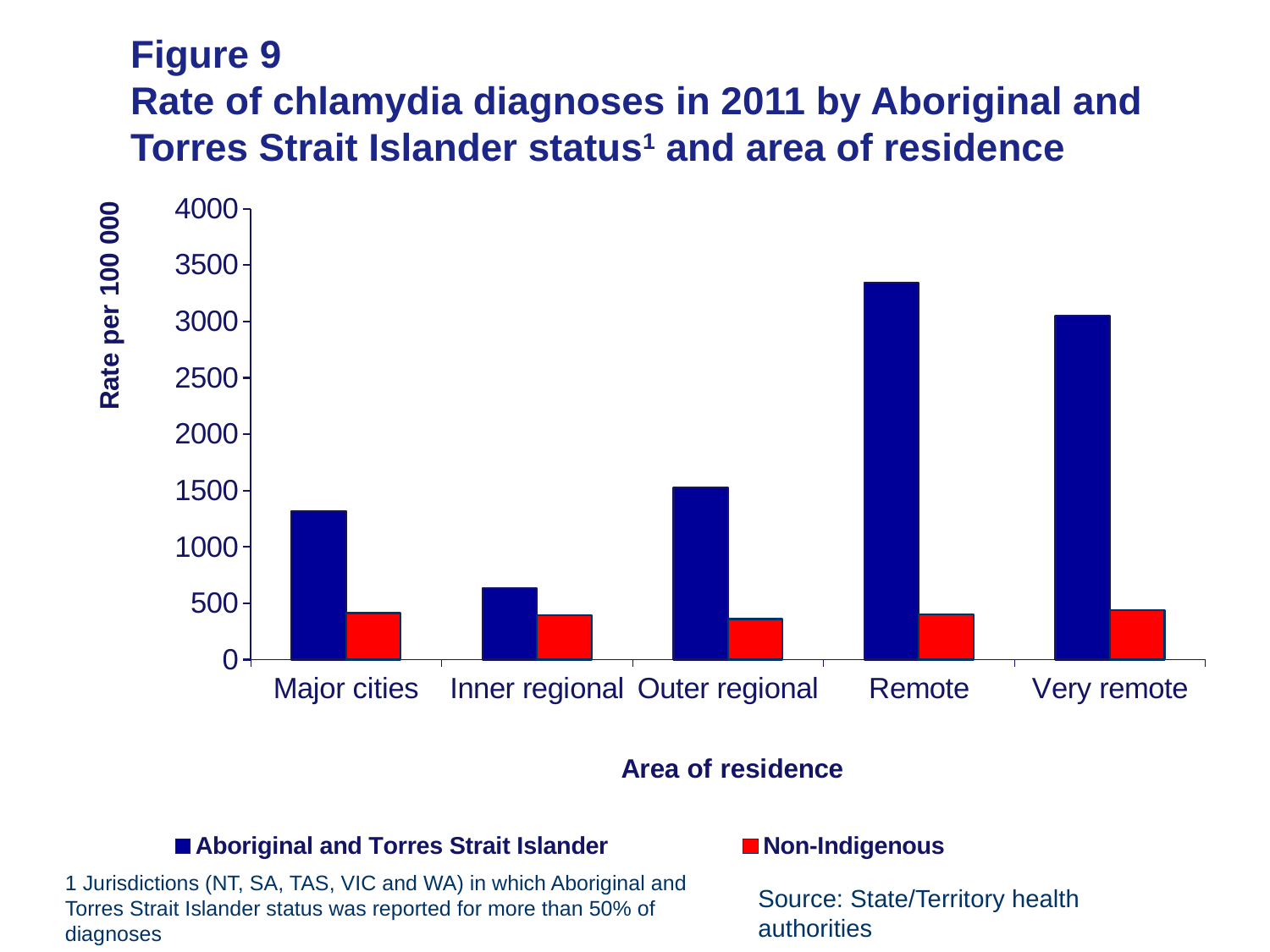

# Figure 9 Rate of chlamydia diagnoses in 2011 by Aboriginal and Torres Strait Islander status1 and area of residence

### Chart

| Category | Aboriginal and Torres Strait Islander | Non-Indigenous |
|---|---|---|
| Major cities | 1320.0836820083678 | 412.3640700314143 |
| Inner regional  | 632.7455164925674 | 395.6987887178118 |
| Outer regional | 1527.5031822982958 | 360.43577425146685 |
| Remote | 3345.432282328246 | 401.087865064811 |
| Very remote | 3053.4351145038277 | 437.9590714482093 |
1 Jurisdictions (NT, SA, TAS, VIC and WA) in which Aboriginal and Torres Strait Islander status was reported for more than 50% of diagnoses
Source: State/Territory health authorities